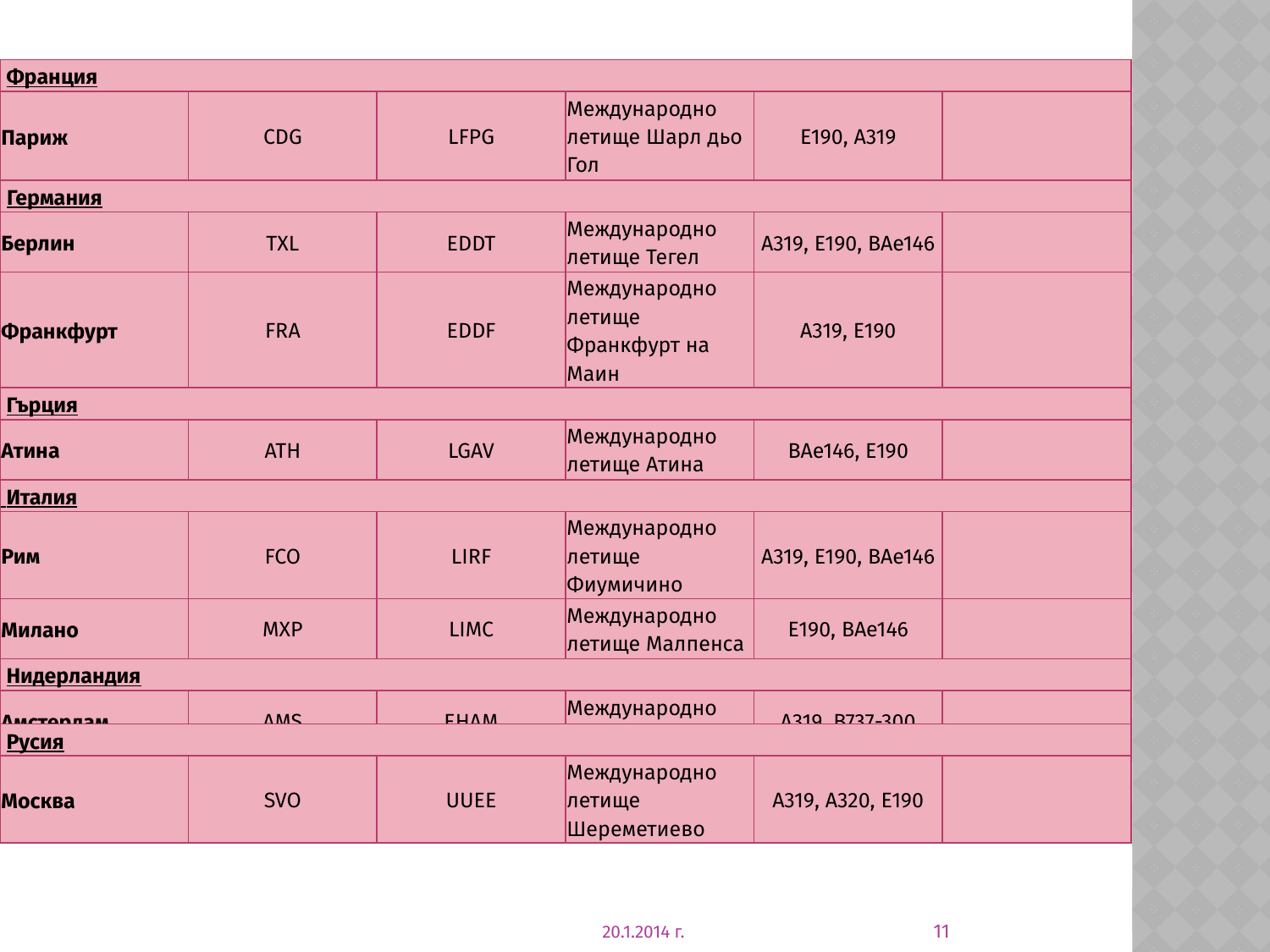

| Франция |  |  |  |  |  |
| --- | --- | --- | --- | --- | --- |
| Париж | CDG | LFPG | Международно летище Шарл дьо Гол | Е190, A319 |  |
| Германия |  |  |  |  |  |
| Берлин | TXL | EDDT | Международно летище Тегел | A319, Е190, BAe146 |  |
| Франкфурт | FRA | EDDF | Международно летище Франкфурт на Маин | A319, Е190 |  |
| Гърция |  |  |  |  |  |
| Атина | ATH | LGAV | Международно летище Атина | BAe146, Е190 |  |
| Италия |  |  |  |  |  |
| Рим | FCO | LIRF | Международно летище Фиумичино | A319, Е190, BAe146 |  |
| Милано | MXP | LIMC | Международно летище Малпенса | Е190, BAe146 |  |
| Нидерландия |  |  |  |  |  |
| Амстердам | AMS | EHAM | Международно летище Скипхол | A319, B737-300 |  |
| Русия |  |  |  |  |  |
| --- | --- | --- | --- | --- | --- |
| Москва | SVO | UUEE | Международно летище Шереметиево | A319, А320, Е190 |  |
11
20.1.2014 г.